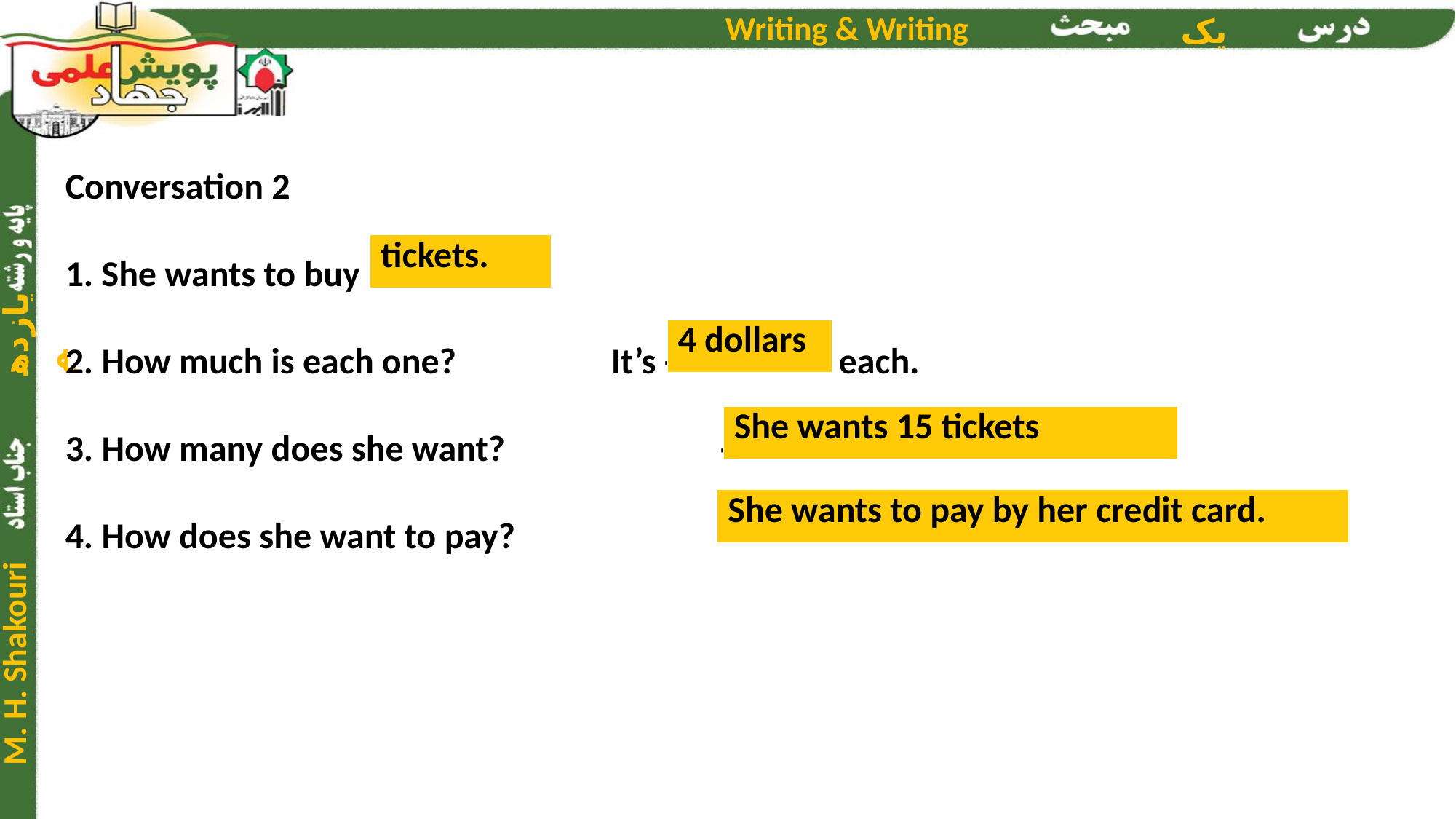

Conversation 2
1. She wants to buy ----------------.
2. How much is each one?		It’s --------------- each.
3. How many does she want? 		------------------
4. How does she want to pay?		 ------------------
| tickets. |
| --- |
| 4 dollars |
| --- |
| She wants 15 tickets |
| --- |
| She wants to pay by her credit card. |
| --- |